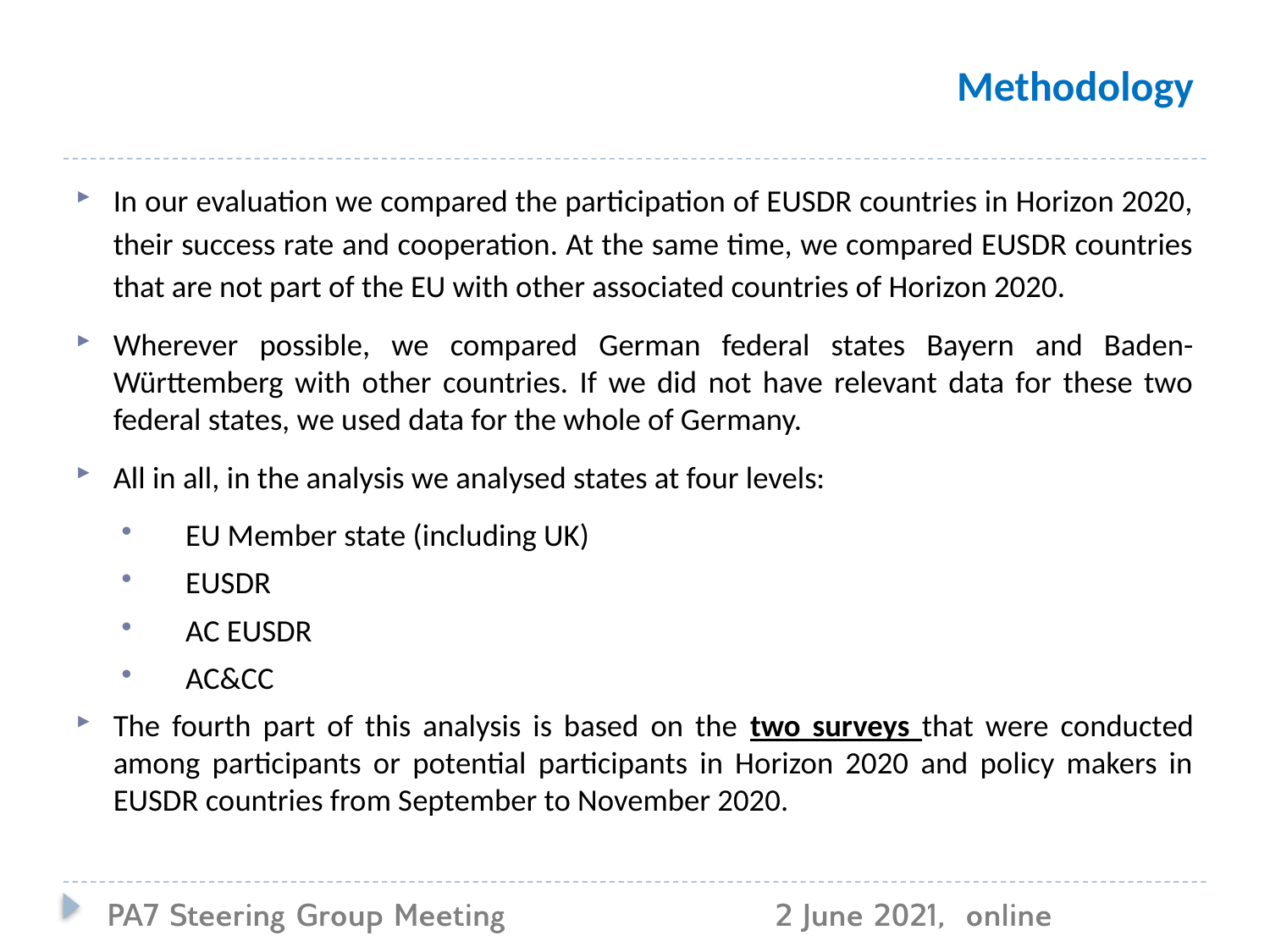

# Methodology
In our evaluation we compared the participation of EUSDR countries in Horizon 2020, their success rate and cooperation. At the same time, we compared EUSDR countries that are not part of the EU with other associated countries of Horizon 2020.
Wherever possible, we compared German federal states Bayern and Baden-Württemberg with other countries. If we did not have relevant data for these two federal states, we used data for the whole of Germany.
All in all, in the analysis we analysed states at four levels:
EU Member state (including UK)
EUSDR
AC EUSDR
AC&CC
The fourth part of this analysis is based on the two surveys that were conducted among participants or potential participants in Horizon 2020 and policy makers in EUSDR countries from September to November 2020.

PA7 Steering Group Meeting                          2 June 2021,  online